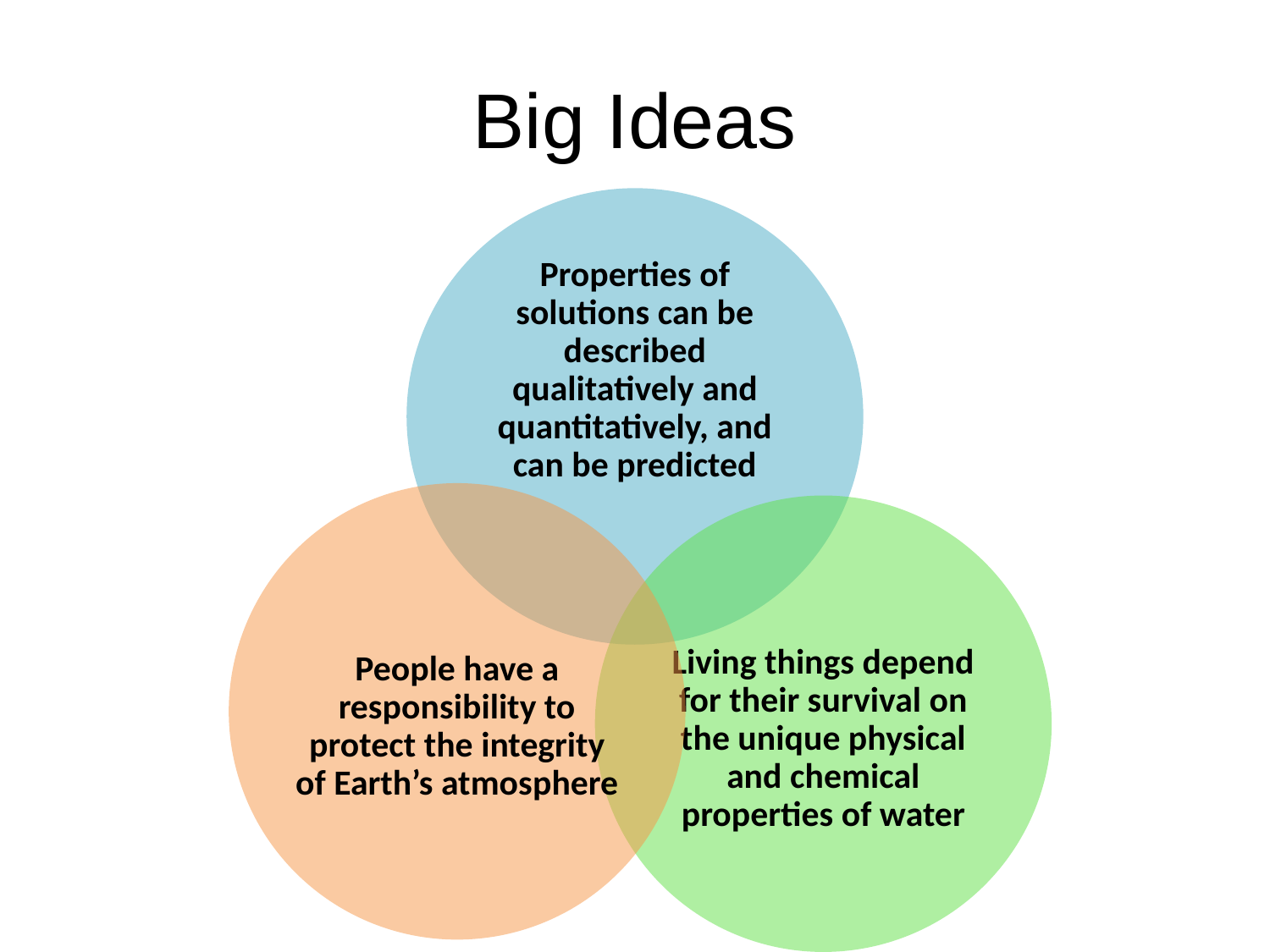

# Big Ideas
Properties of solutions can be described qualitatively and quantitatively, and can be predicted
Living things depend for their survival on the unique physical and chemical properties of water
People have a responsibility to protect the integrity of Earth’s atmosphere